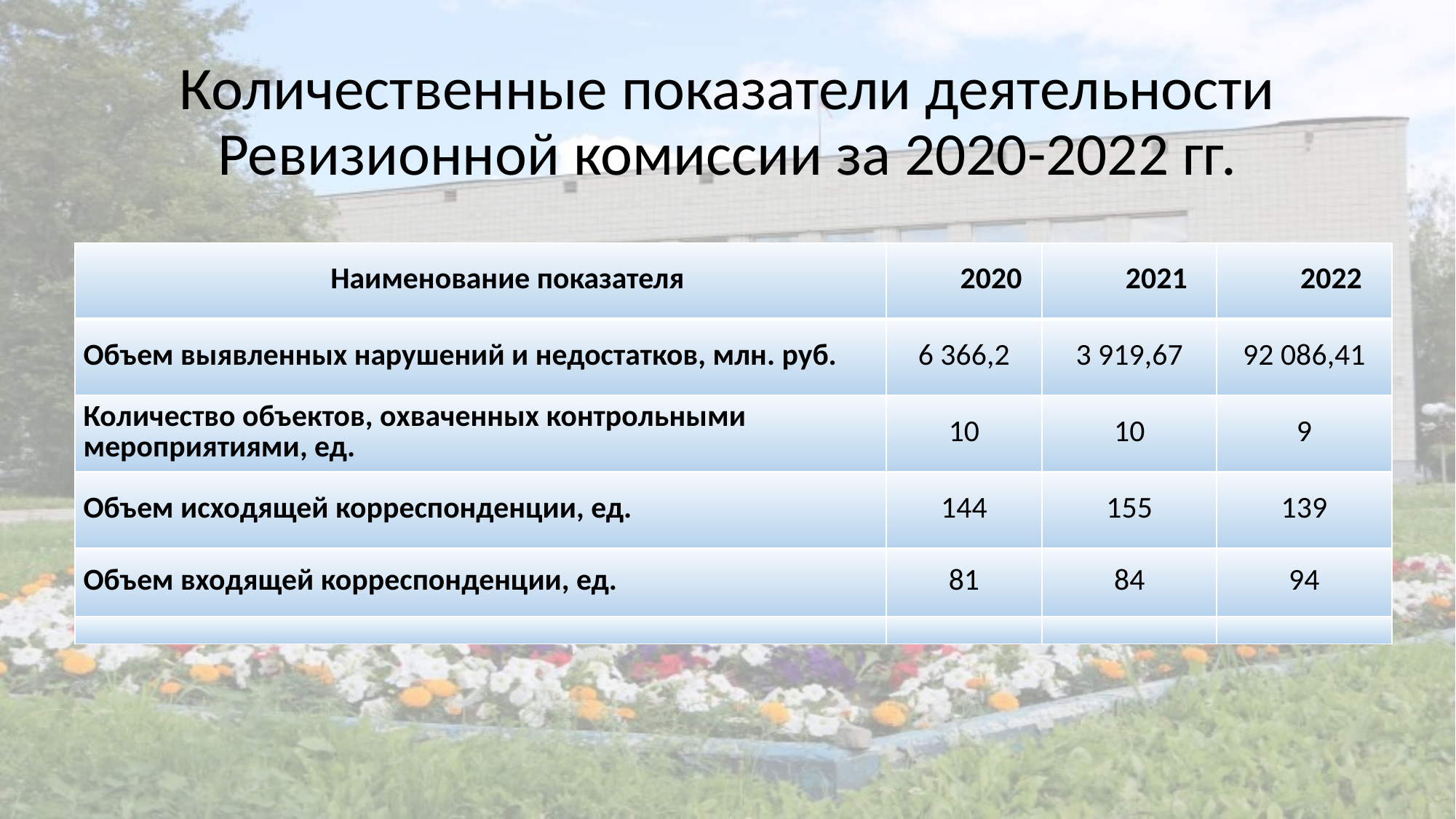

# Количественные показатели деятельности Ревизионной комиссии за 2020-2022 гг.
| Наименование показателя | 2020 | 2021 | 2022 |
| --- | --- | --- | --- |
| Объем выявленных нарушений и недостатков, млн. руб. | 6 366,2 | 3 919,67 | 92 086,41 |
| Количество объектов, охваченных контрольными мероприятиями, ед. | 10 | 10 | 9 |
| Объем исходящей корреспонденции, ед. | 144 | 155 | 139 |
| Объем входящей корреспонденции, ед. | 81 | 84 | 94 |
|  |  |  |  |